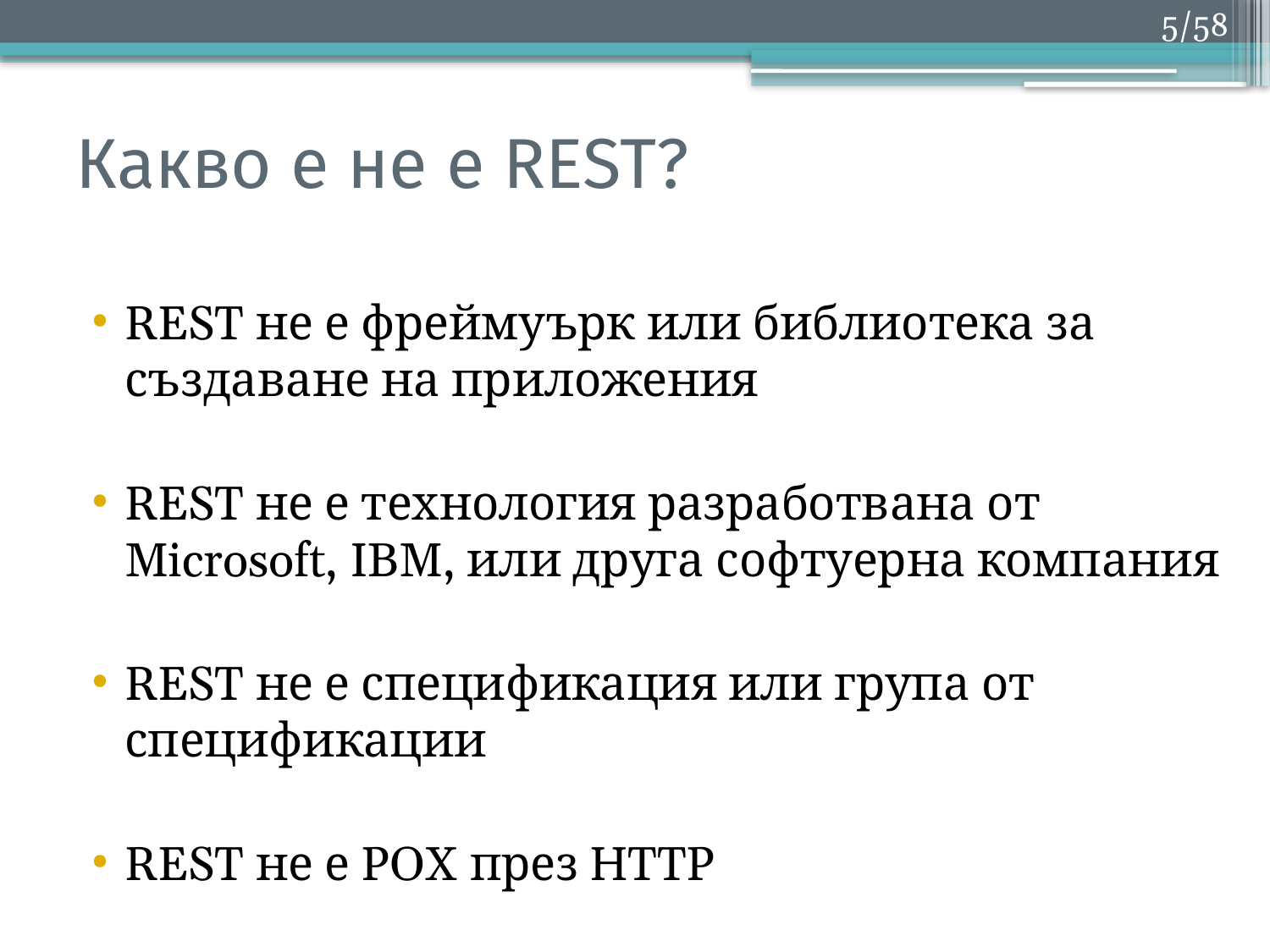

5/58
# Какво е не е REST?
REST не е фреймуърк или библиотека за създаване на приложения

REST не е технология разработвана от Microsoft, IBM, или друга софтуерна компания

REST не е спецификация или група от спецификации

REST не е POX през HTTP